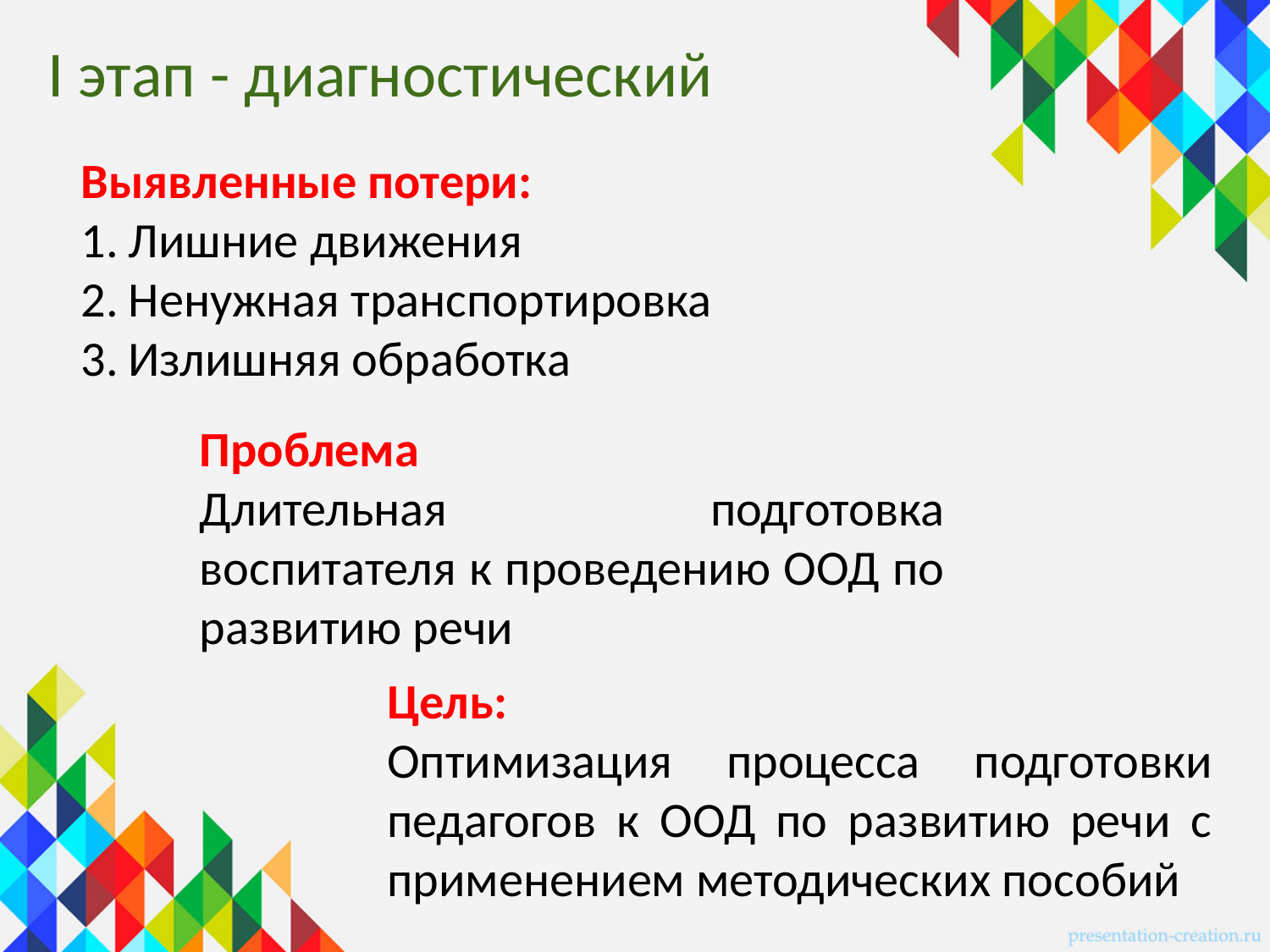

# I этап - диагностический
Выявленные потери:
Лишние движения
Ненужная транспортировка
Излишняя обработка
Проблема
Длительная подготовка воспитателя к проведению ООД по развитию речи
Цель:
Оптимизация процесса подготовки педагогов к ООД по развитию речи с применением методических пособий